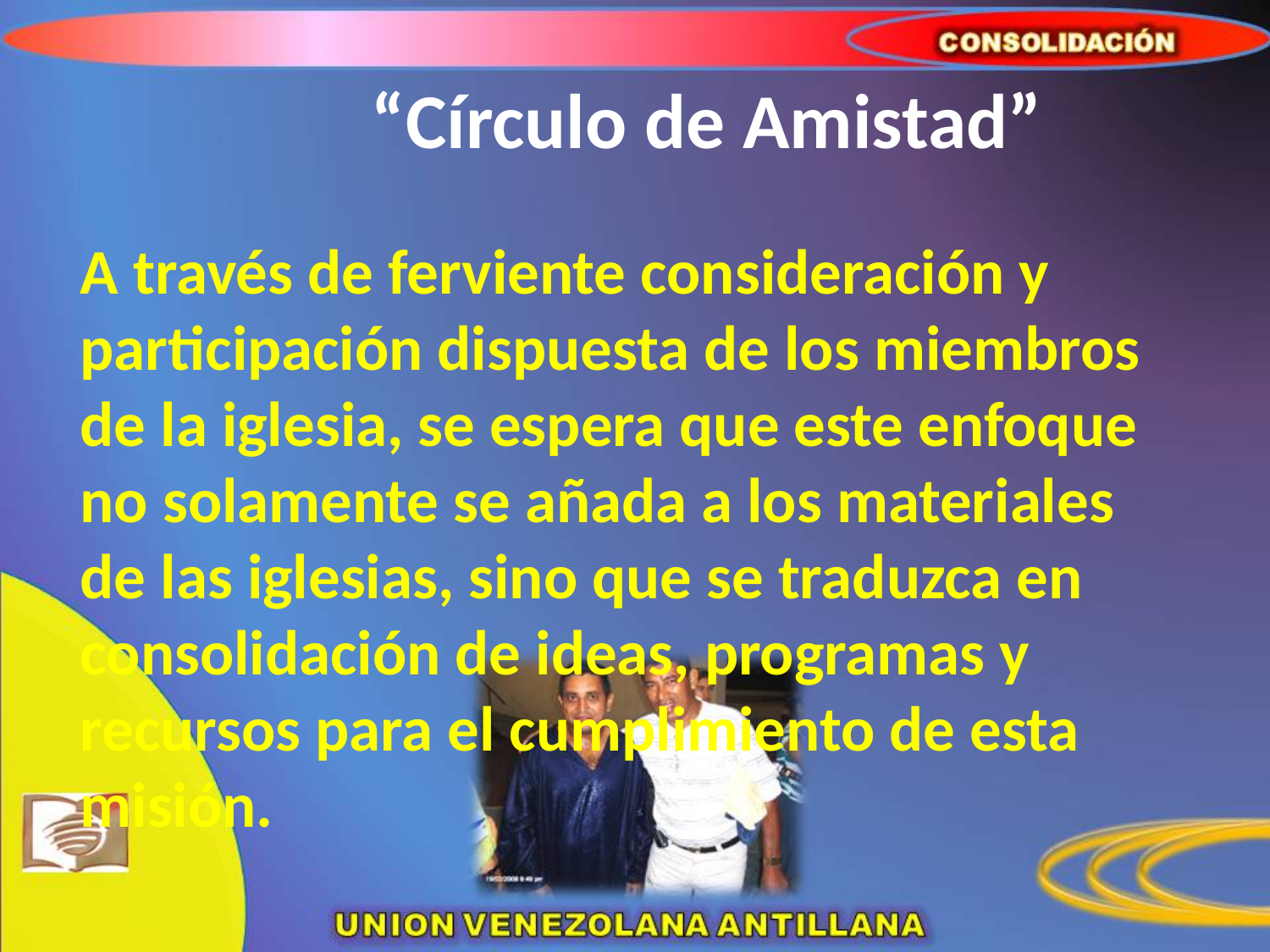

# “Círculo de Amistad”
	A través de ferviente consideración y participación dispuesta de los miembros de la iglesia, se espera que este enfoque no solamente se añada a los materiales de las iglesias, sino que se traduzca en consolidación de ideas, programas y recursos para el cumplimiento de esta misión.